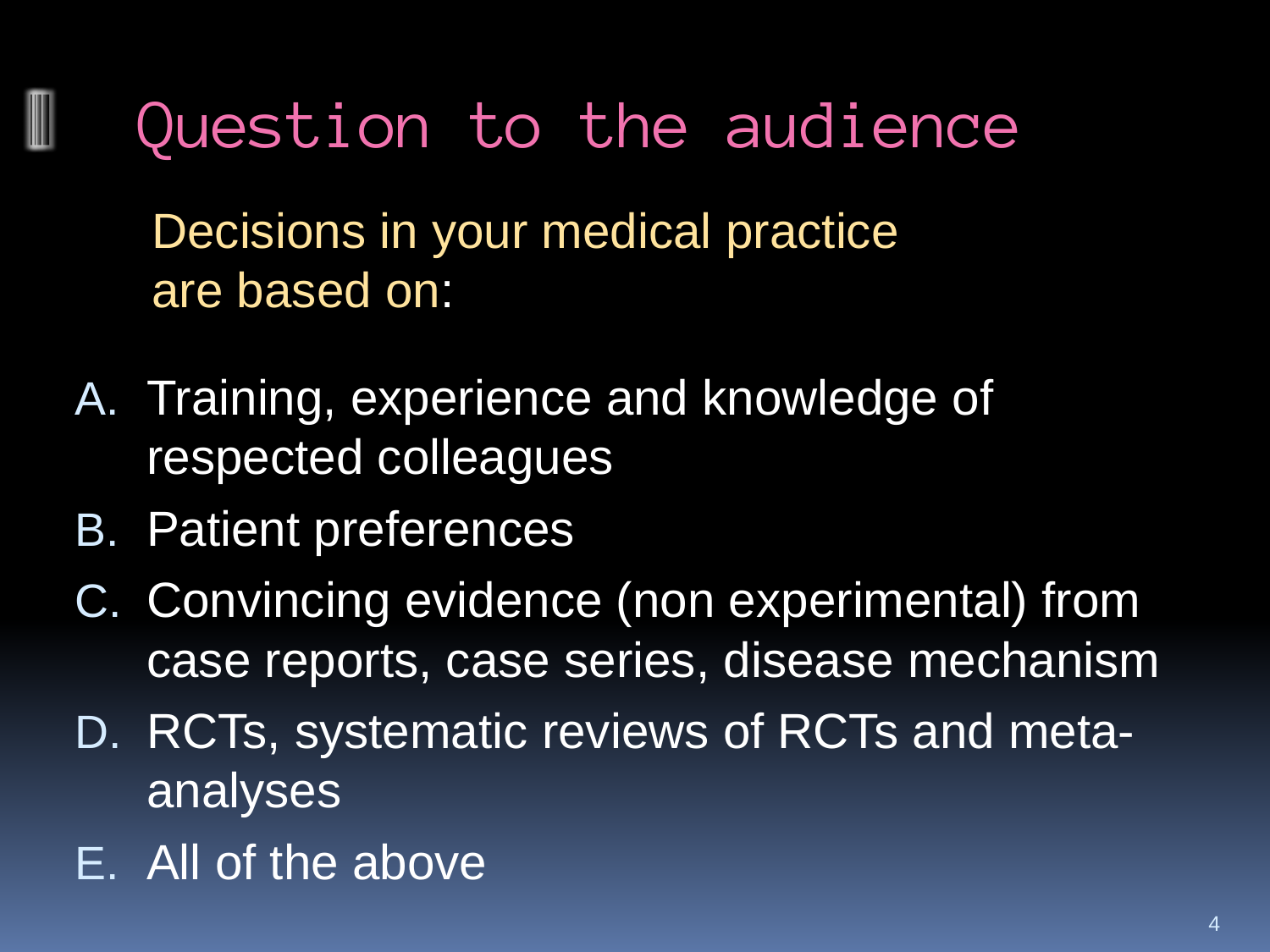

# Question to the audience
Decisions in your medical practice are based on:
Training, experience and knowledge of respected colleagues
Patient preferences
Convincing evidence (non experimental) from case reports, case series, disease mechanism
RCTs, systematic reviews of RCTs and meta-analyses
All of the above
4